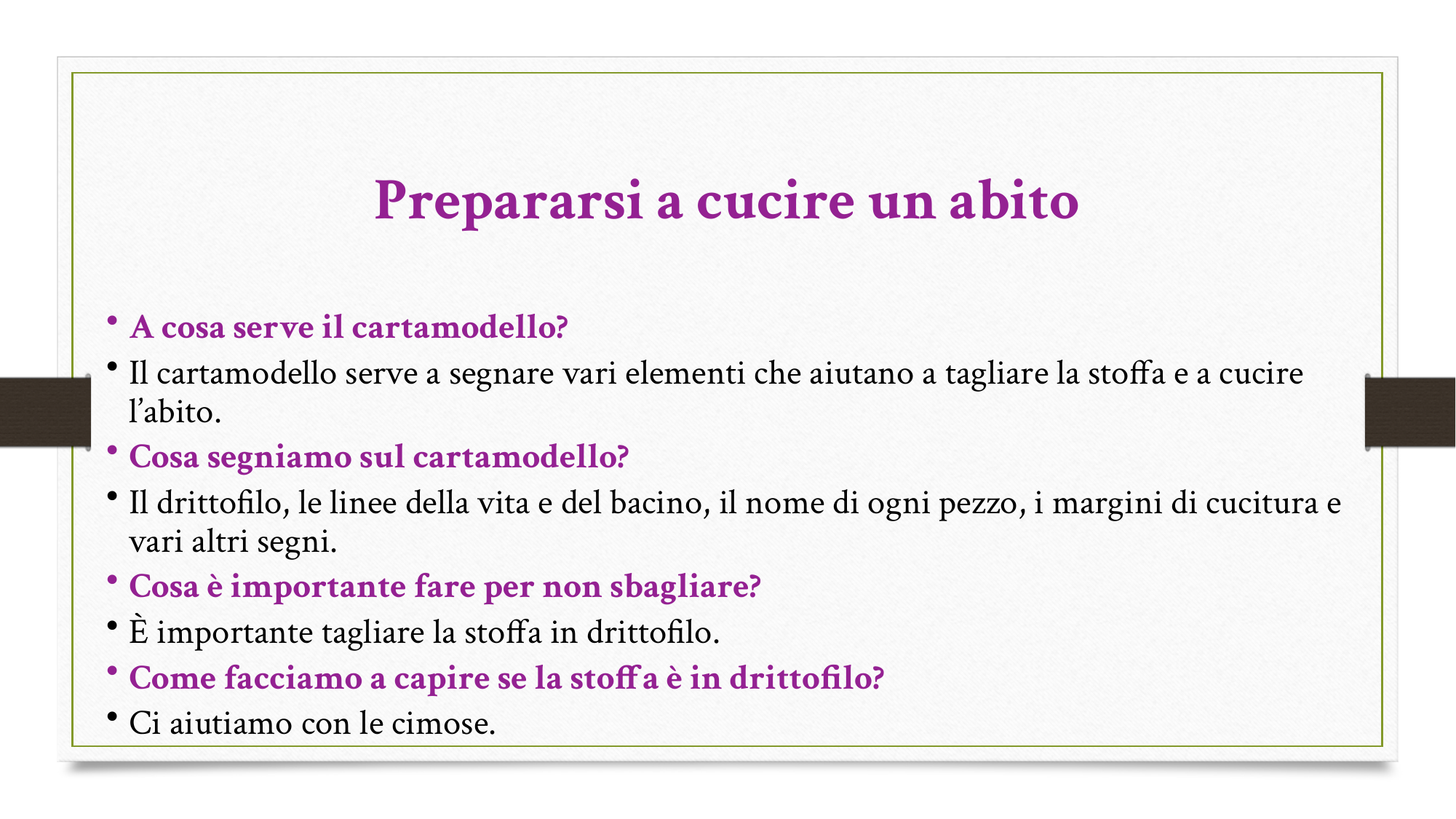

# Prepararsi a cucire un abito
A cosa serve il cartamodello?
Il cartamodello serve a segnare vari elementi che aiutano a tagliare la stoffa e a cucire l’abito.
Cosa segniamo sul cartamodello?
Il drittofilo, le linee della vita e del bacino, il nome di ogni pezzo, i margini di cucitura e vari altri segni.
Cosa è importante fare per non sbagliare?
È importante tagliare la stoffa in drittofilo.
Come facciamo a capire se la stoffa è in drittofilo?
Ci aiutiamo con le cimose.